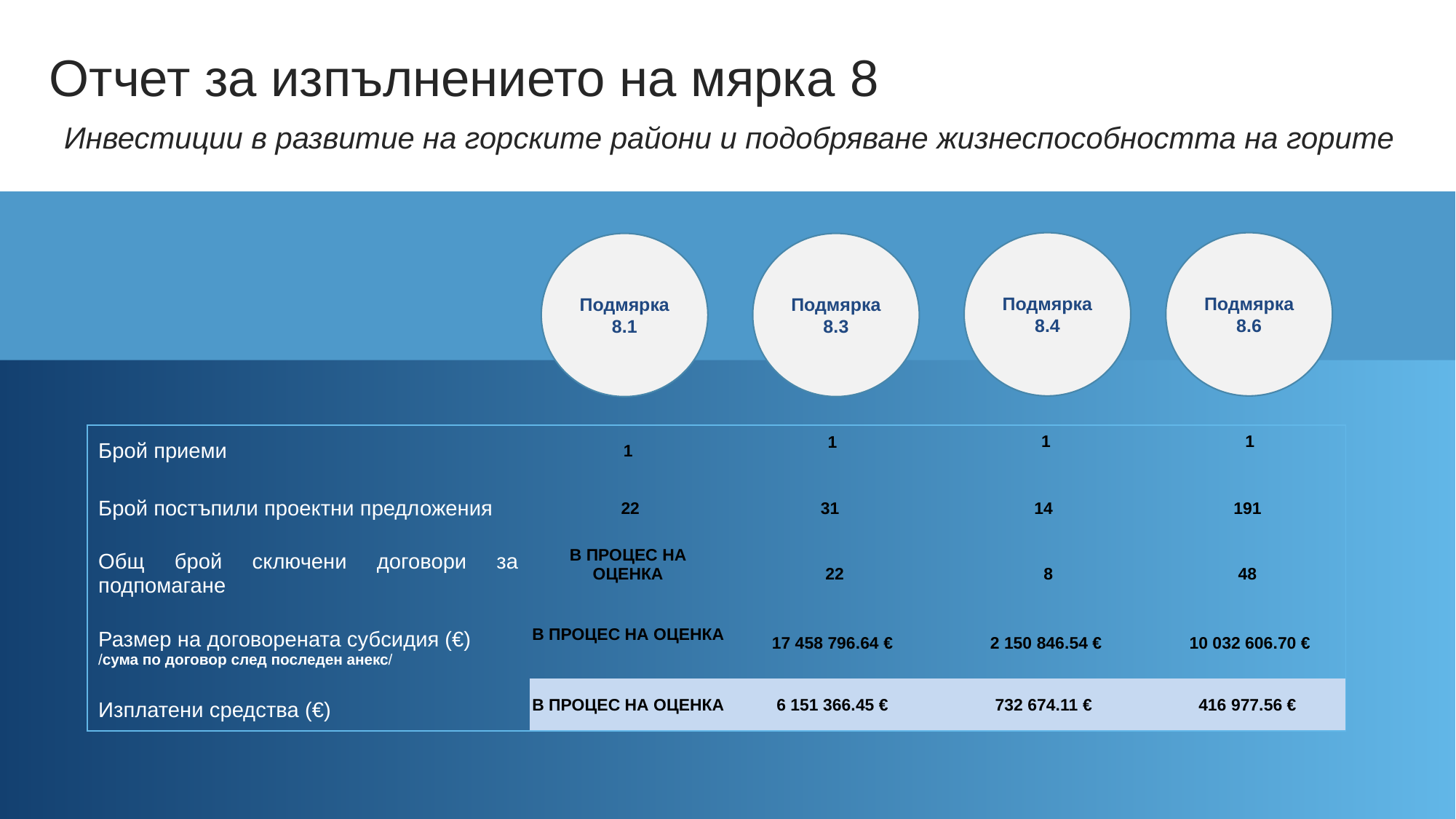

Отчет за изпълнението на мярка 8
Инвестиции в развитие на горските райони и подобряване жизнеспособността на горите

Подмярка
8.4
Подмярка 8.6
Подмярка 8.1
Подмярка 8.3
| Брой приеми | 1 | 1 | 1 | 1 |
| --- | --- | --- | --- | --- |
| Брой постъпили проектни предложения | 22 | 31 | 14 | 191 |
| Общ брой сключени договори за подпомагане | В ПРОЦЕС НА ОЦЕНКА | 22 | 8 | 48 |
| Размер на договорената субсидия (€) /сума по договор след последен анекс/ | В ПРОЦЕС НА ОЦЕНКА | 17 458 796.64 € | 2 150 846.54 € | 10 032 606.70 € |
| Изплатени средства (€) | В ПРОЦЕС НА ОЦЕНКА | 6 151 366.45 € | 732 674.11 € | 416 977.56 € |